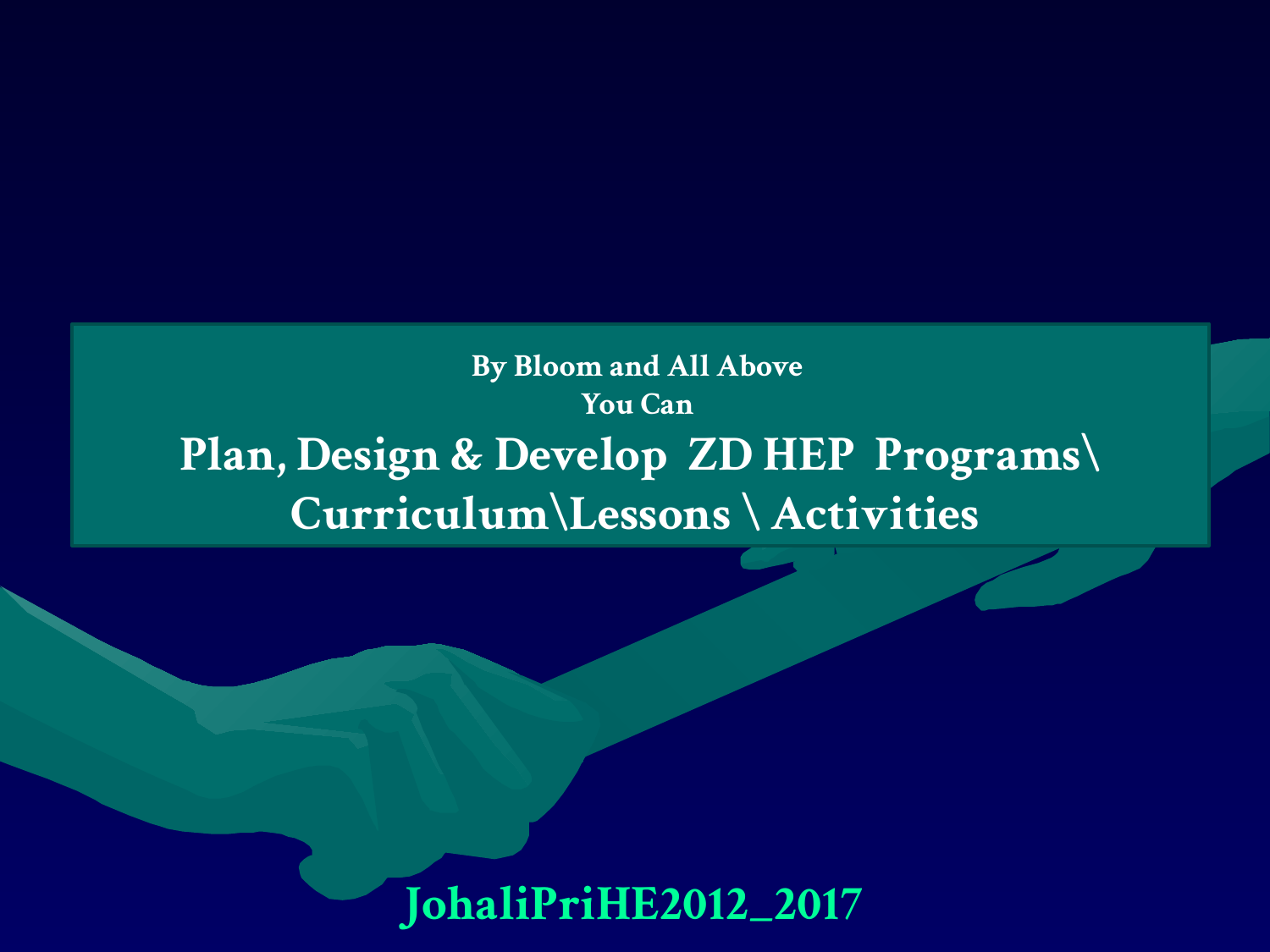

By Bloom and All Above
You Can
Plan, Design & Develop  ZD HEP  Programs\Curriculum\Lessons \ Activities
JohaliPriHE2012_2017